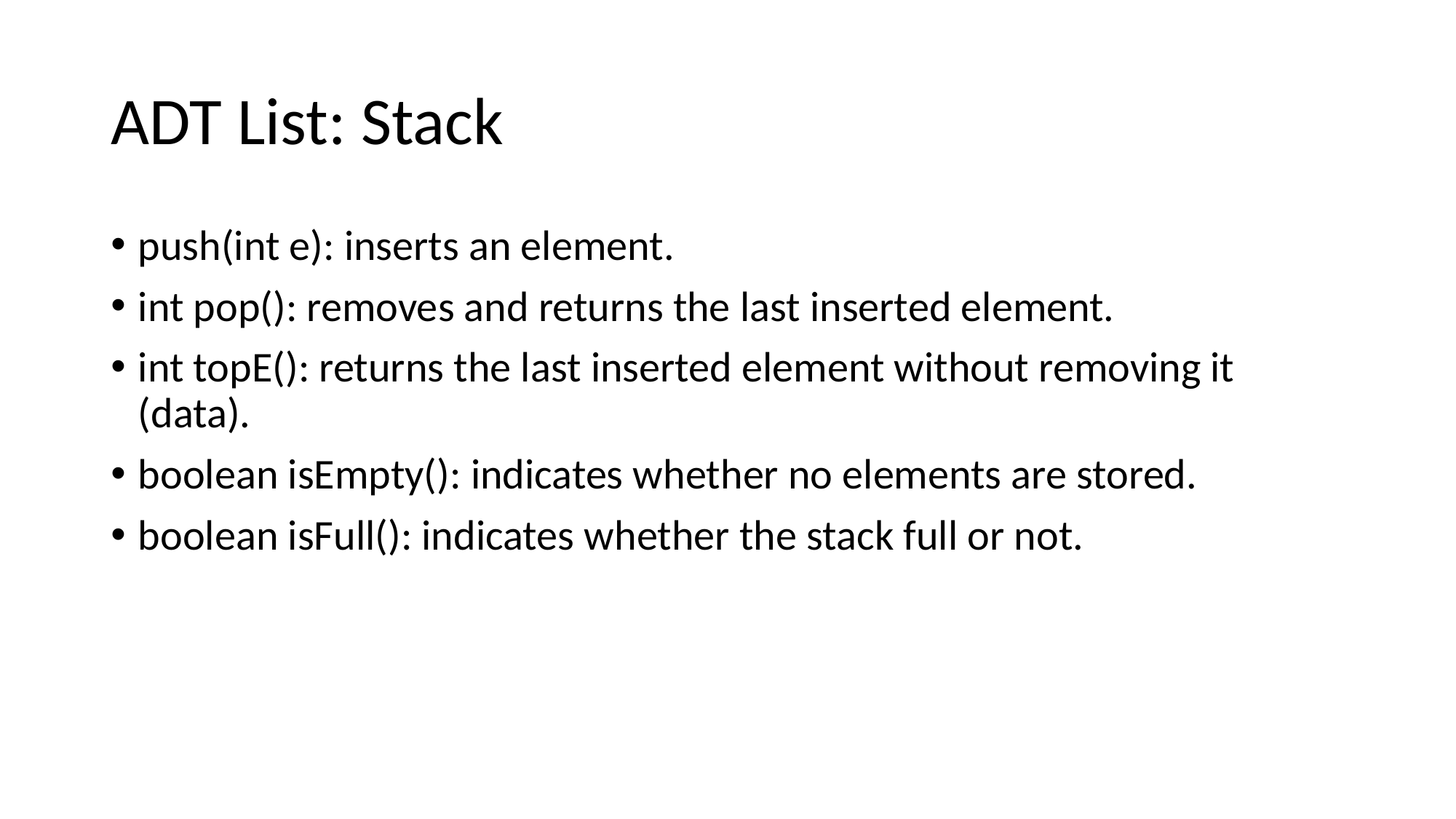

# ADT List: Stack
push(int e): inserts an element.
int pop(): removes and returns the last inserted element.
int topE(): returns the last inserted element without removing it (data).
boolean isEmpty(): indicates whether no elements are stored.
boolean isFull(): indicates whether the stack full or not.